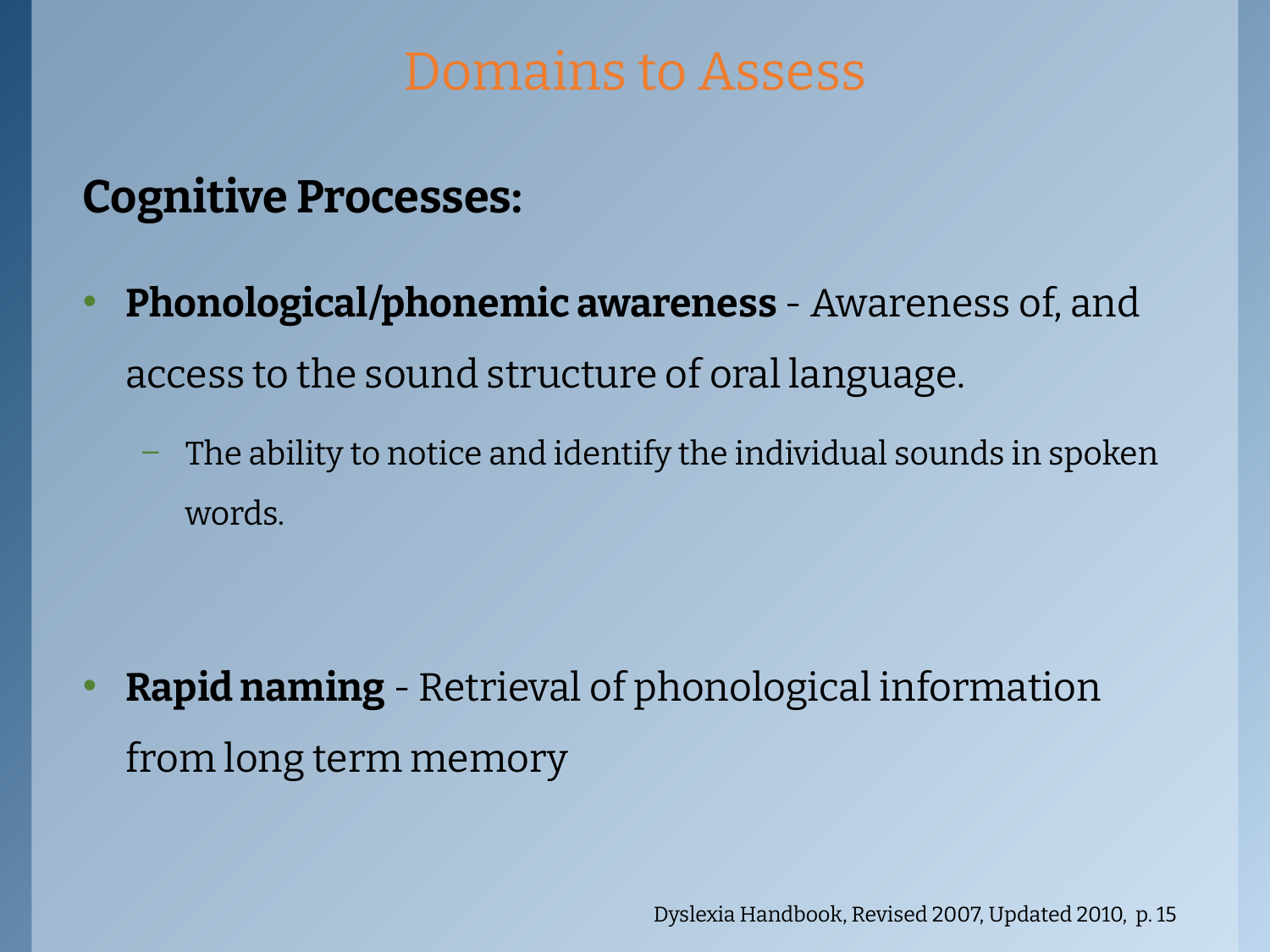

# Domains to Assess
Cognitive Processes:
Phonological/phonemic awareness - Awareness of, and access to the sound structure of oral language.
The ability to notice and identify the individual sounds in spoken words.

Rapid naming - Retrieval of phonological information from long term memory
Dyslexia Handbook, Revised 2007, Updated 2010,  p. 15